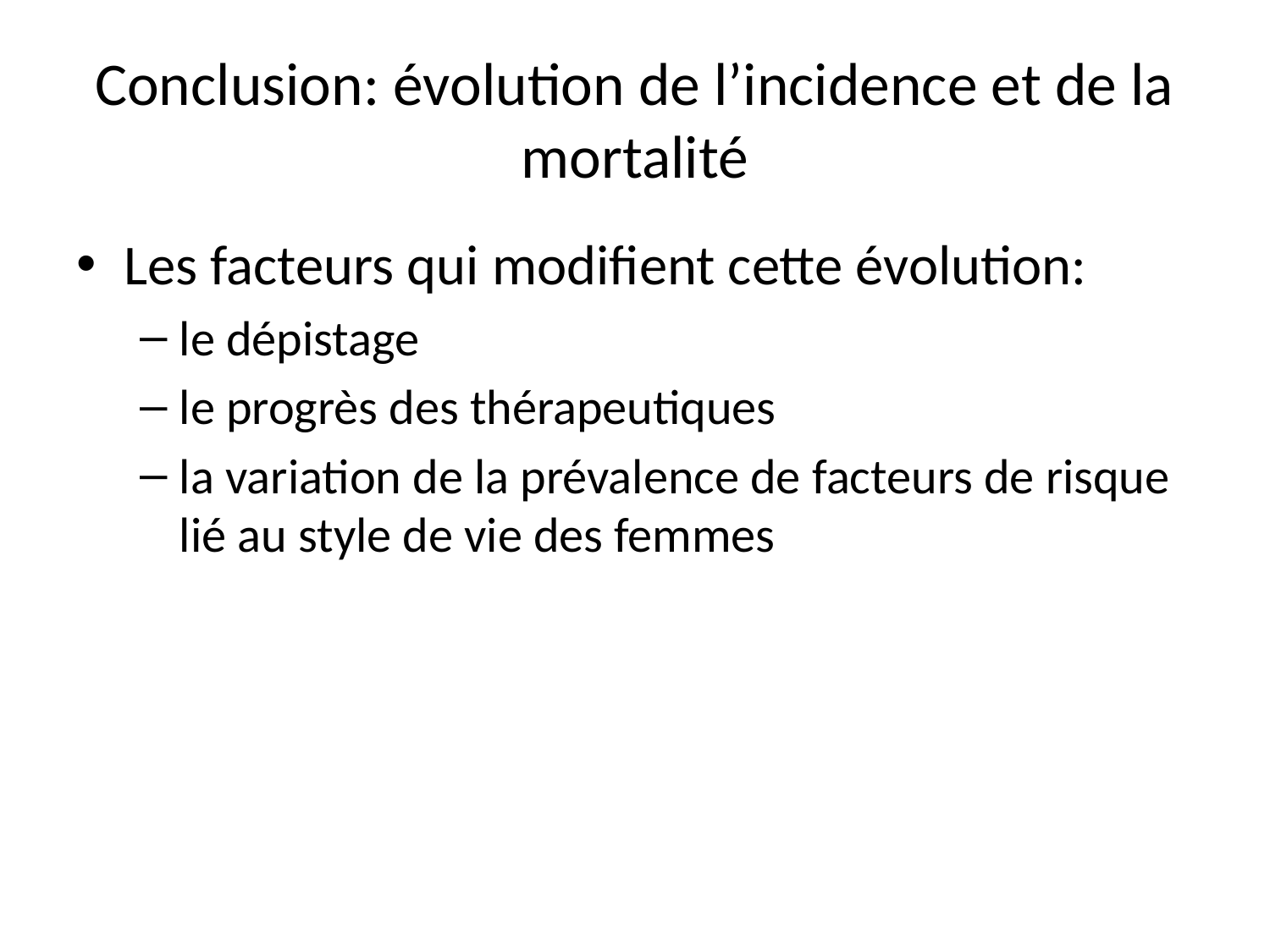

# Conclusion: évolution de l’incidence et de la mortalité
Les facteurs qui modifient cette évolution:
le dépistage
le progrès des thérapeutiques
la variation de la prévalence de facteurs de risque lié au style de vie des femmes